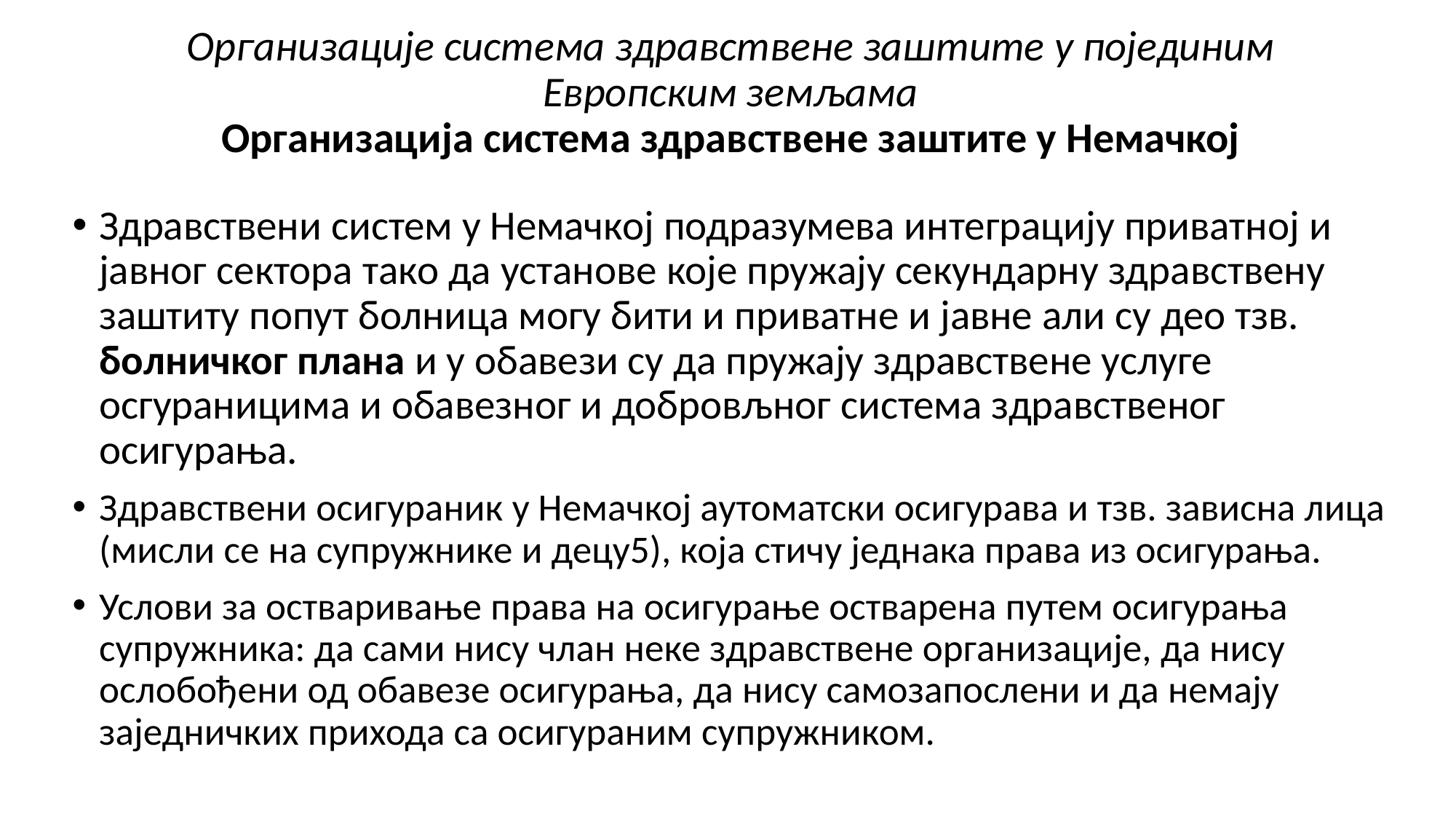

# Организације система здравствене заштите у појединим Европским земљама Организација система здравствене заштите у Немачкој
Здравствени систем у Немачкој подразумева интеграцију приватној и јавног сектора тако да установе које пружају секундарну здравствену заштиту попут болница могу бити и приватне и јавне али су део тзв. болничког плана и у обавези су да пружају здравствене услуге осгураницима и обавезног и добровљног система здравственог осигурања.
Здравствени осигураник у Немачкој аутоматски осигурава и тзв. зависна лица (мисли се на супружнике и децу5), која стичу једнака права из осигурања.
Услови за остваривање права на осигурање остварена путем осигурања супружника: да сами нису члан неке здравствене организације, да нису ослобођени од обавезе осигурања, да нису самозапослени и да немају заједничких прихода са осигураним супружником.